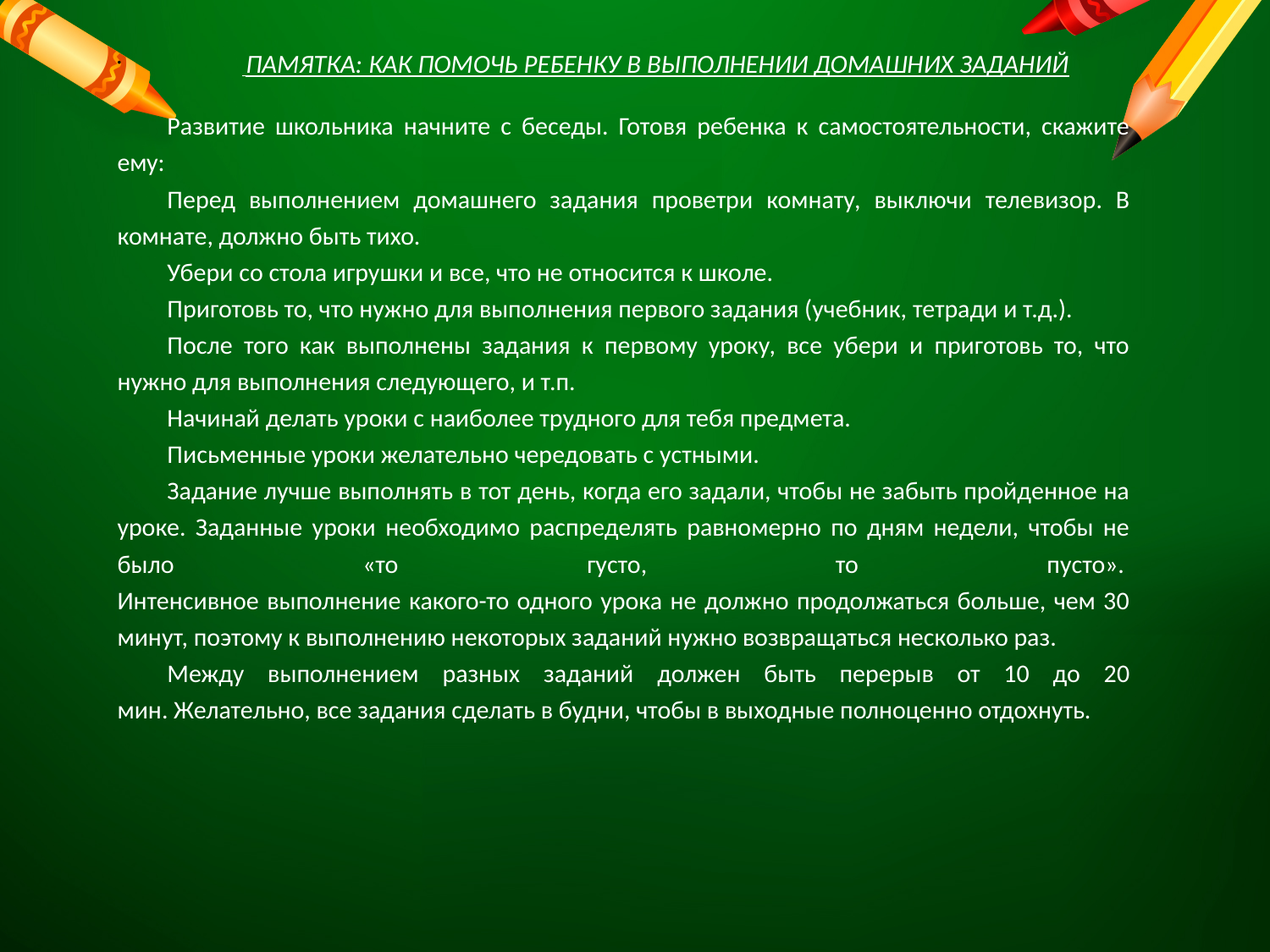

#
	 ПАМЯТКА: КАК ПОМОЧЬ РЕБЕНКУ В ВЫПОЛНЕНИИ ДОМАШНИХ ЗАДАНИЙ

Развитие школьника начните с беседы. Готовя ребенка к самостоятельности, скажите ему:
Перед выполнением домашнего задания проветри комнату, выключи телевизор. В комнате, должно быть тихо.
Убери со стола игрушки и все, что не относится к школе.
Приготовь то, что нужно для выполнения первого задания (учебник, тетради и т.д.).
После того как выполнены задания к первому уроку, все убери и приготовь то, что нужно для выполнения следующего, и т.п.
Начинай делать уроки с наиболее трудного для тебя предмета.
Письменные уроки желательно чередовать с устными.
Задание лучше выполнять в тот день, когда его задали, чтобы не забыть пройденное на уроке. Заданные уроки необходимо распределять равномерно по дням недели, чтобы не было «то густо, то пусто». 
Интенсивное выполнение какого-то одного урока не должно продолжаться больше, чем 30 минут, поэтому к выполнению некоторых заданий нужно возвращаться несколько раз.
Между выполнением разных заданий должен быть перерыв от 10 до 20 мин. Желательно, все задания сделать в будни, чтобы в выходные полноценно отдохнуть.